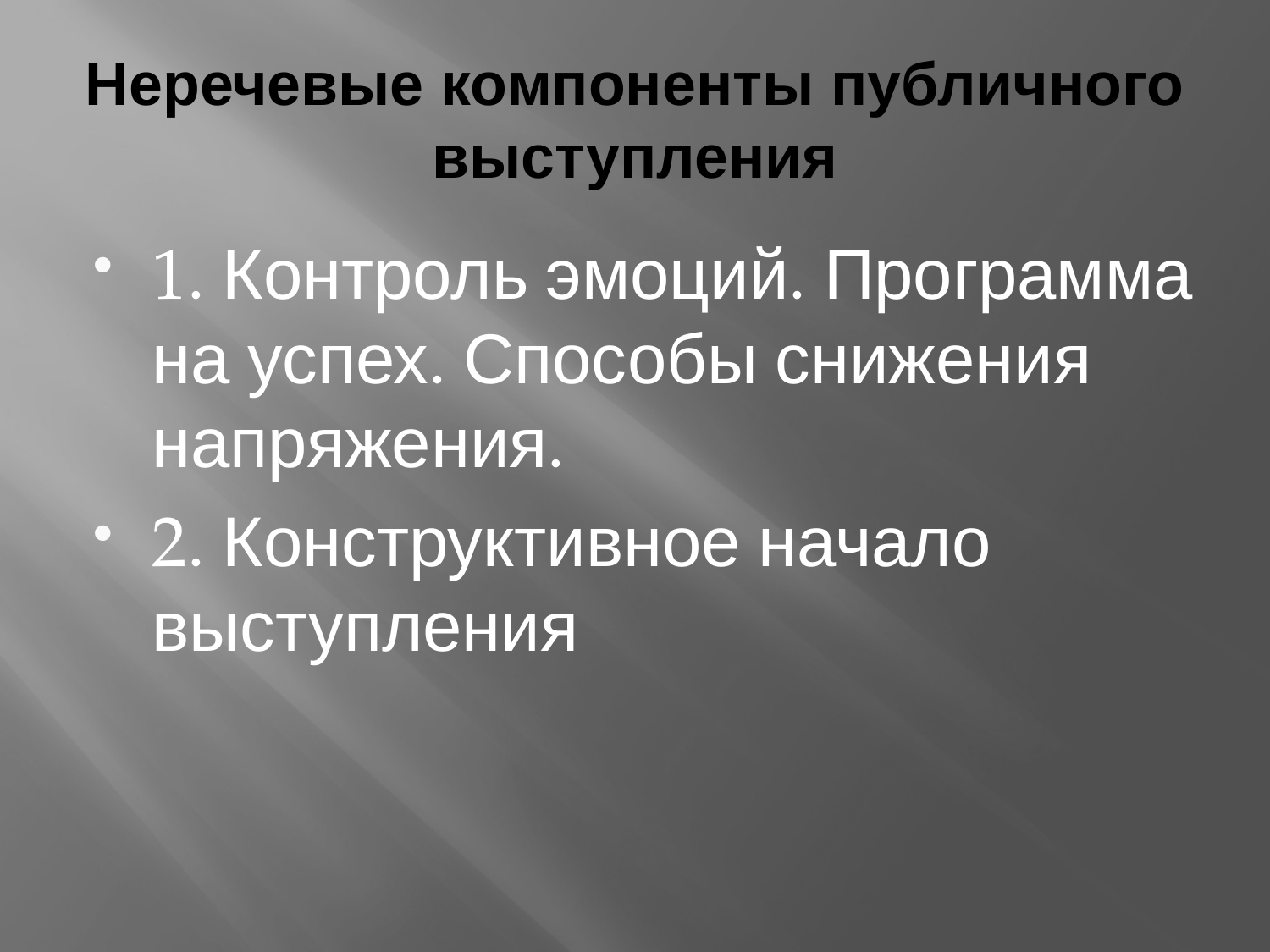

# Неречевые компоненты публичного выступления
1. Контроль эмоций. Программа на успех. Способы снижения напряжения.
2. Конструктивное начало выступления